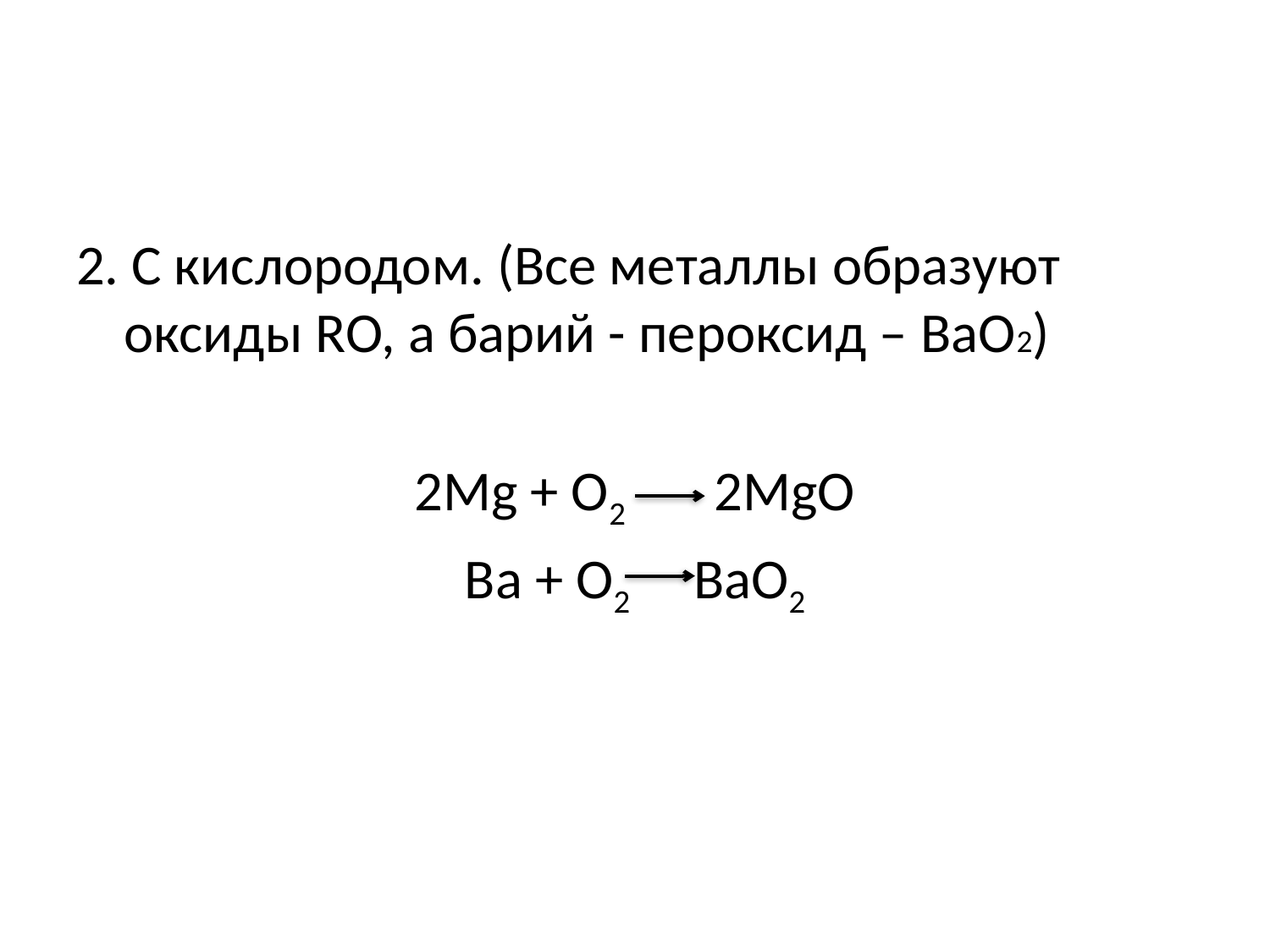

#
2. С кислородом. (Все металлы образуют оксиды RO, а барий - пероксид – BaO2)

2Mg + O2       2MgO
Ba + O2     BaO2